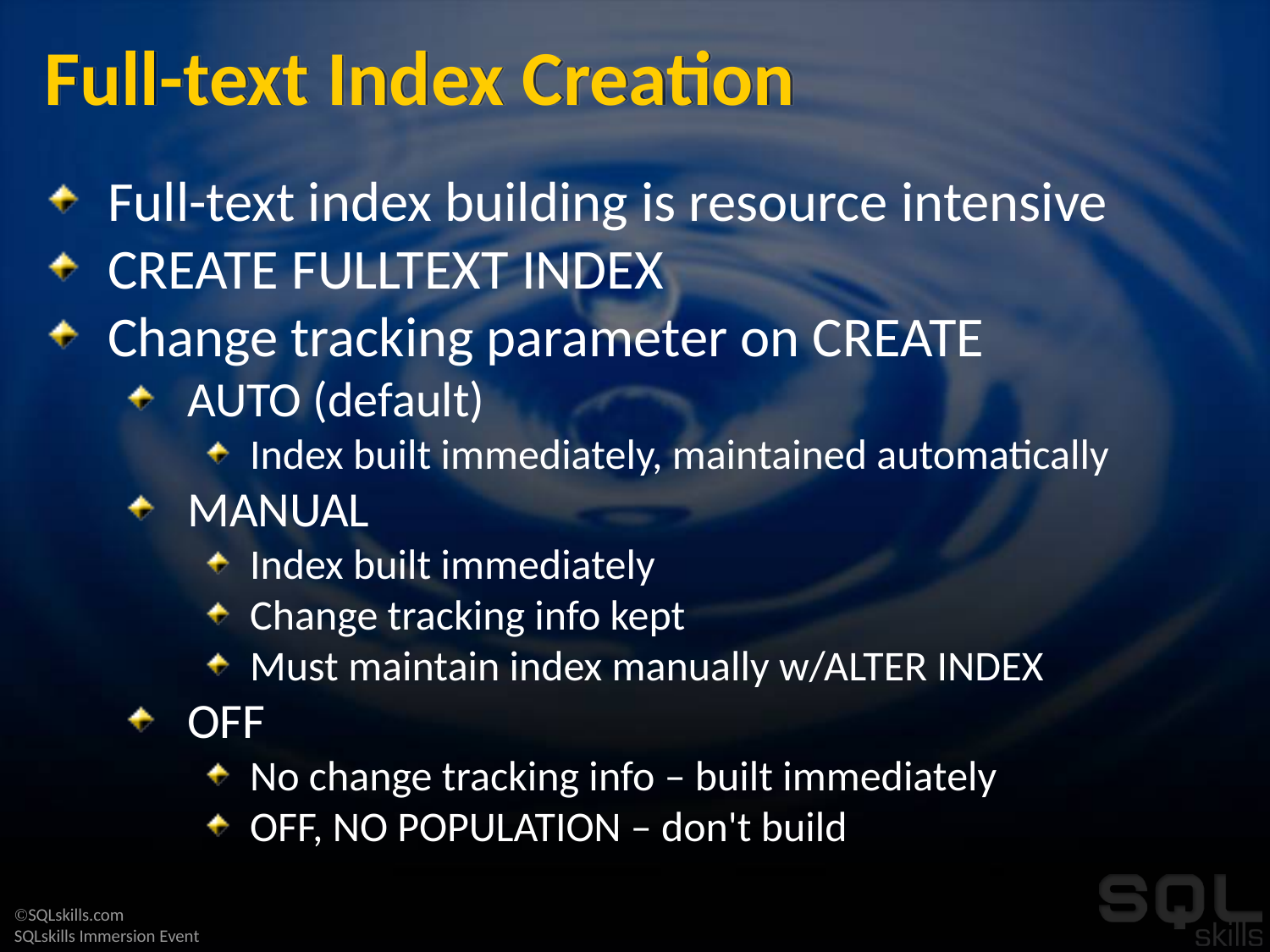

# Full-text Index Creation
Full-text index building is resource intensive
CREATE FULLTEXT INDEX
Change tracking parameter on CREATE
AUTO (default)
Index built immediately, maintained automatically
MANUAL
Index built immediately
Change tracking info kept
Must maintain index manually w/ALTER INDEX
OFF
No change tracking info – built immediately
OFF, NO POPULATION – don't build